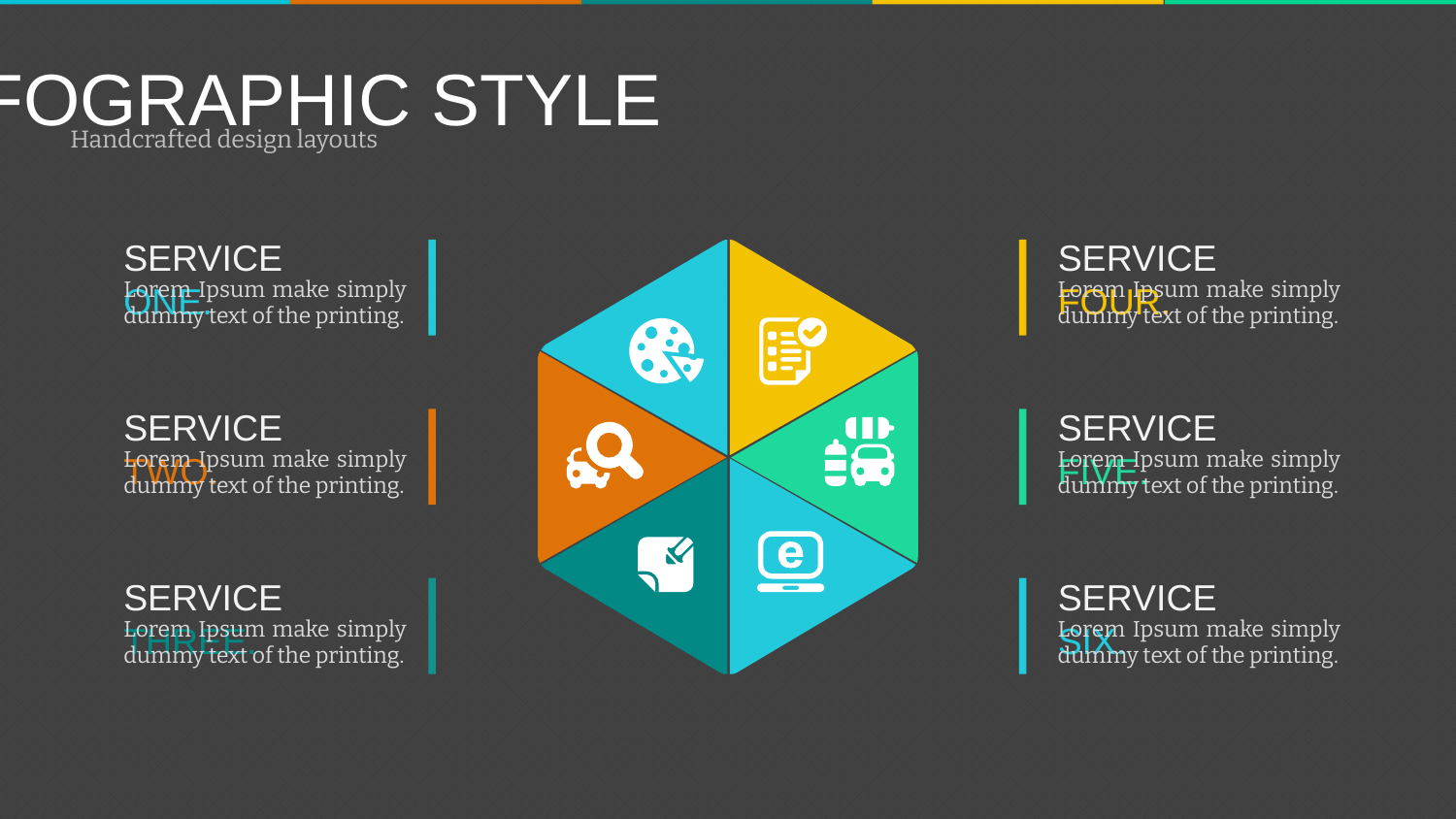

INFOGRAPHIC STYLE
Handcrafted design layouts
SERVICE ONE.
SERVICE FOUR.

Lorem Ipsum make simply dummy text of the printing.
Lorem Ipsum make simply dummy text of the printing.

SERVICE TWO.
SERVICE FIVE.

Lorem Ipsum make simply dummy text of the printing.
Lorem Ipsum make simply dummy text of the printing.

SERVICE THREE.
SERVICE SIX.

Lorem Ipsum make simply dummy text of the printing.
Lorem Ipsum make simply dummy text of the printing.